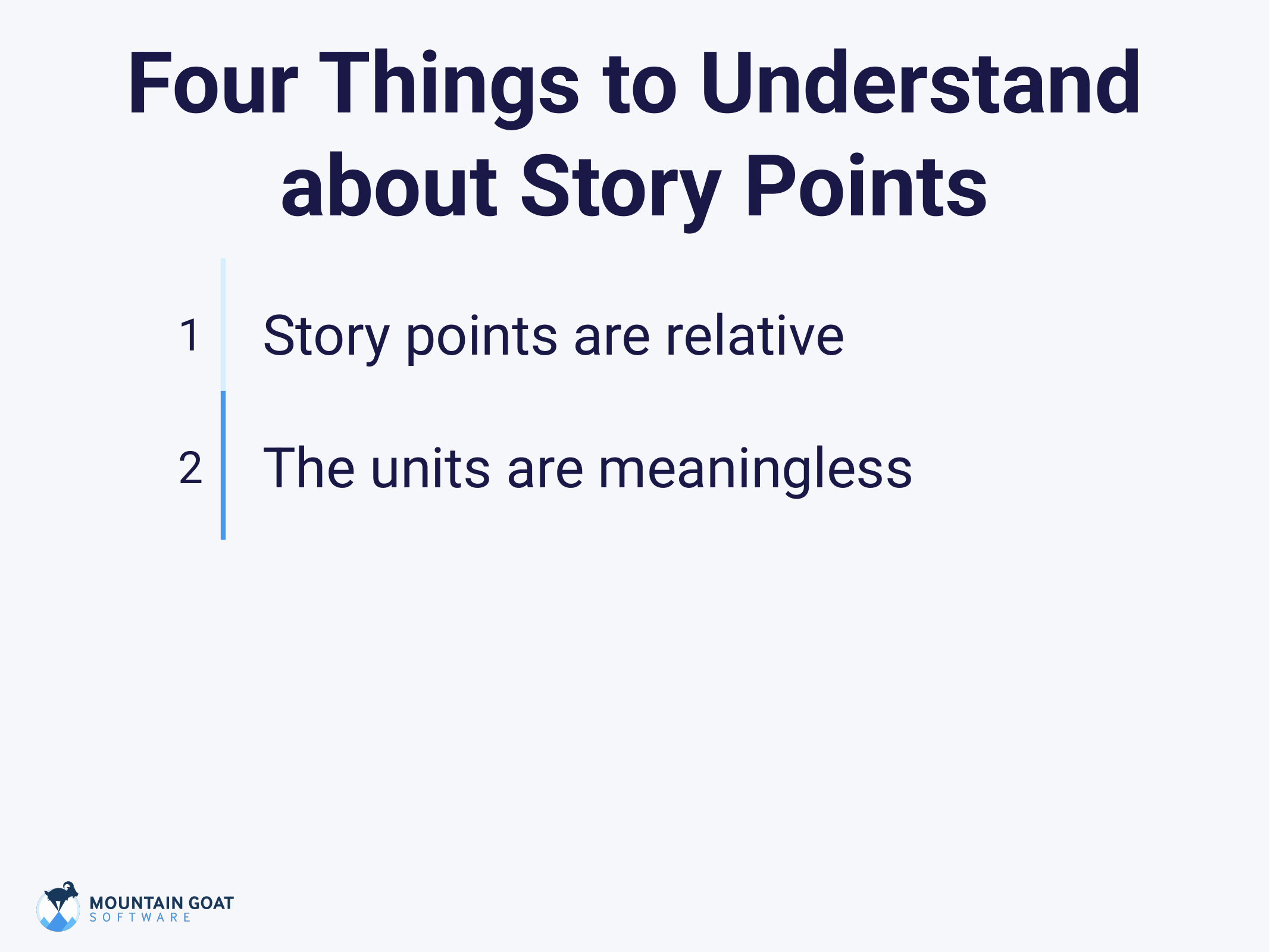

# Four Things to Understand about Story Points

Story points are relative
1

The units are meaningless
2